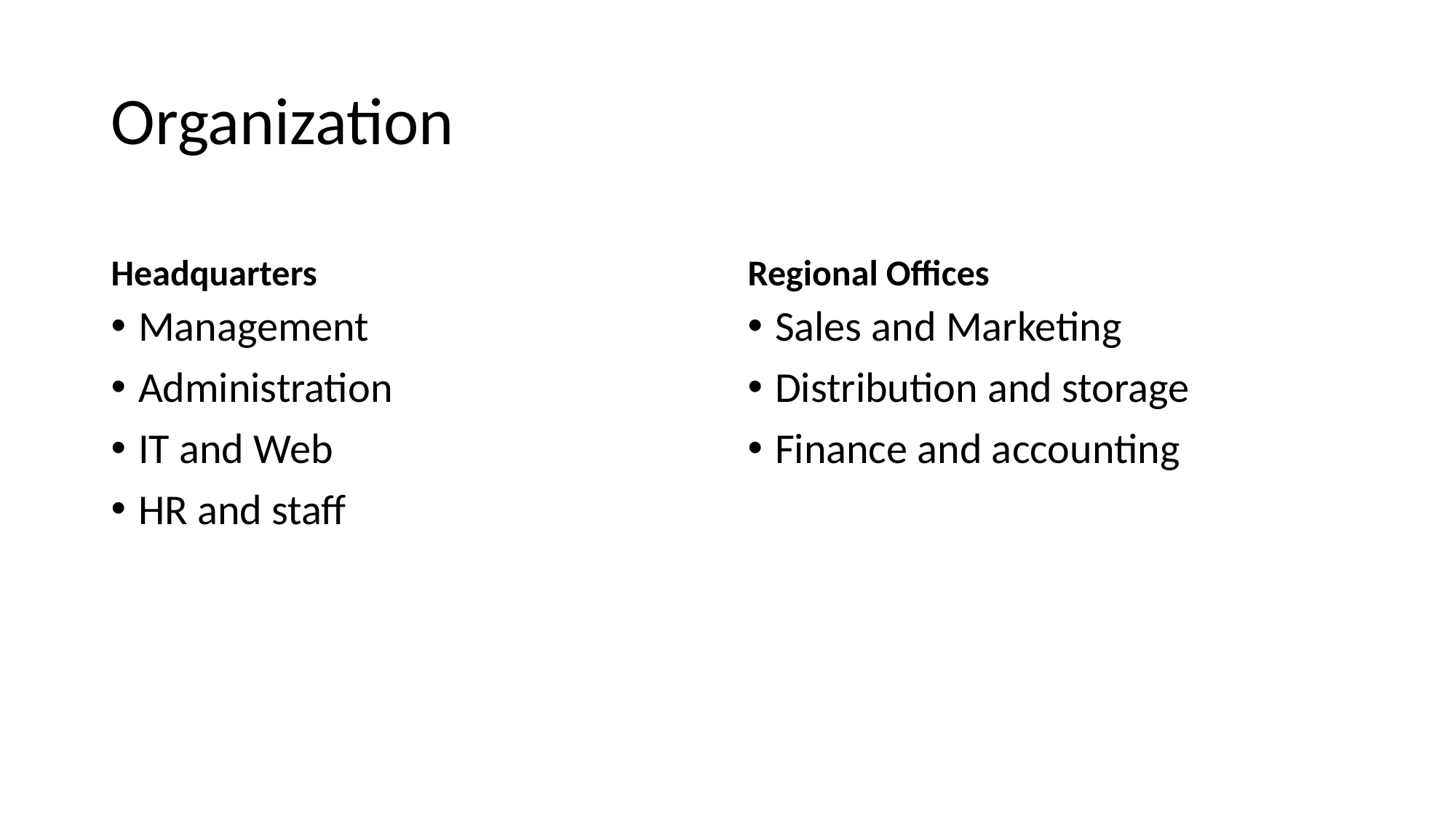

# Organization
Headquarters
Regional Offices
Management
Administration
IT and Web
HR and staff
Sales and Marketing
Distribution and storage
Finance and accounting